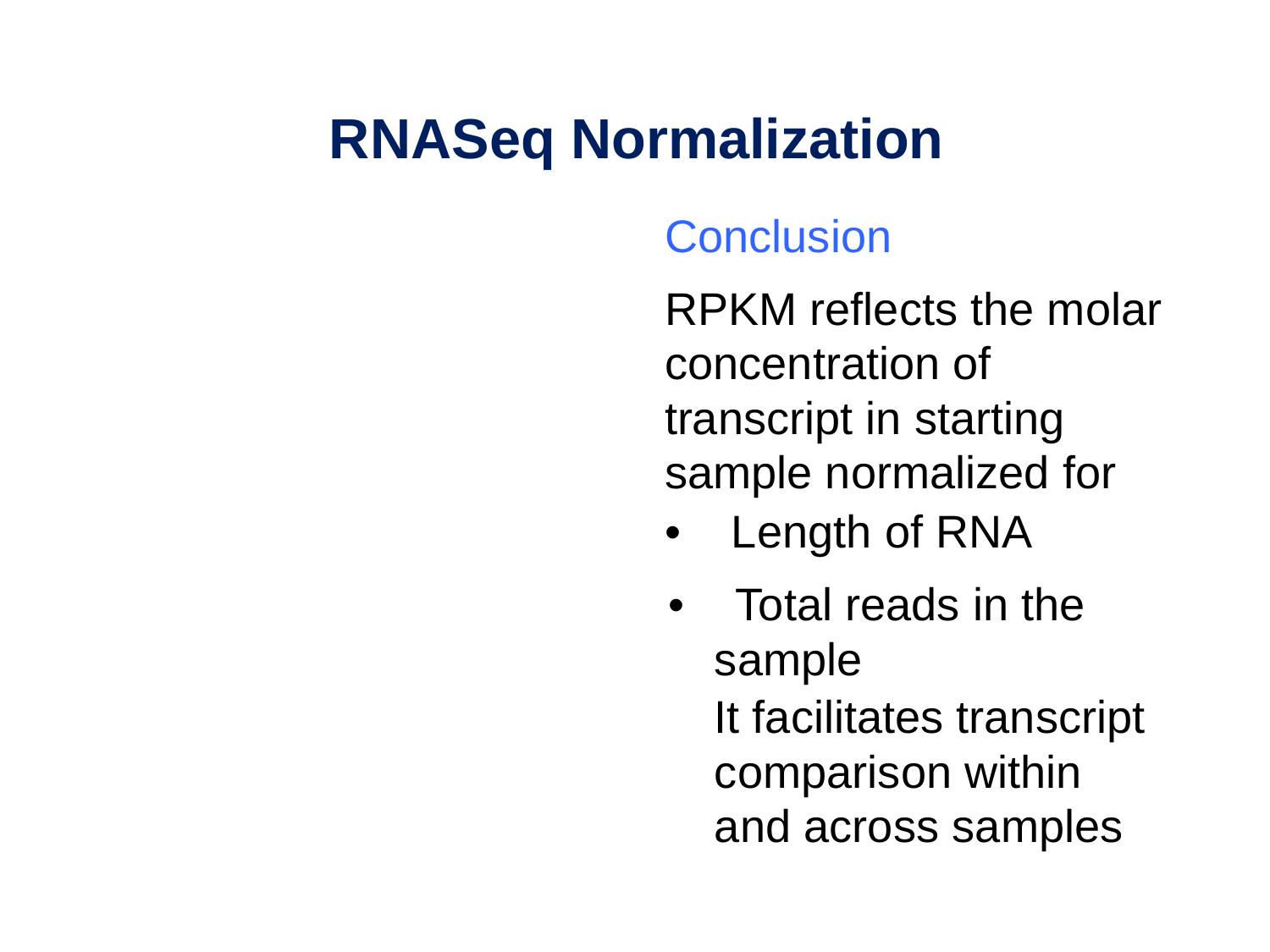

RNASeq Normalization
Conclusion
RPKM reflects the molar concentration of transcript in starting sample normalized for
•    Length of RNA
•    Total reads in the sample
It facilitates transcript comparison within and across samples